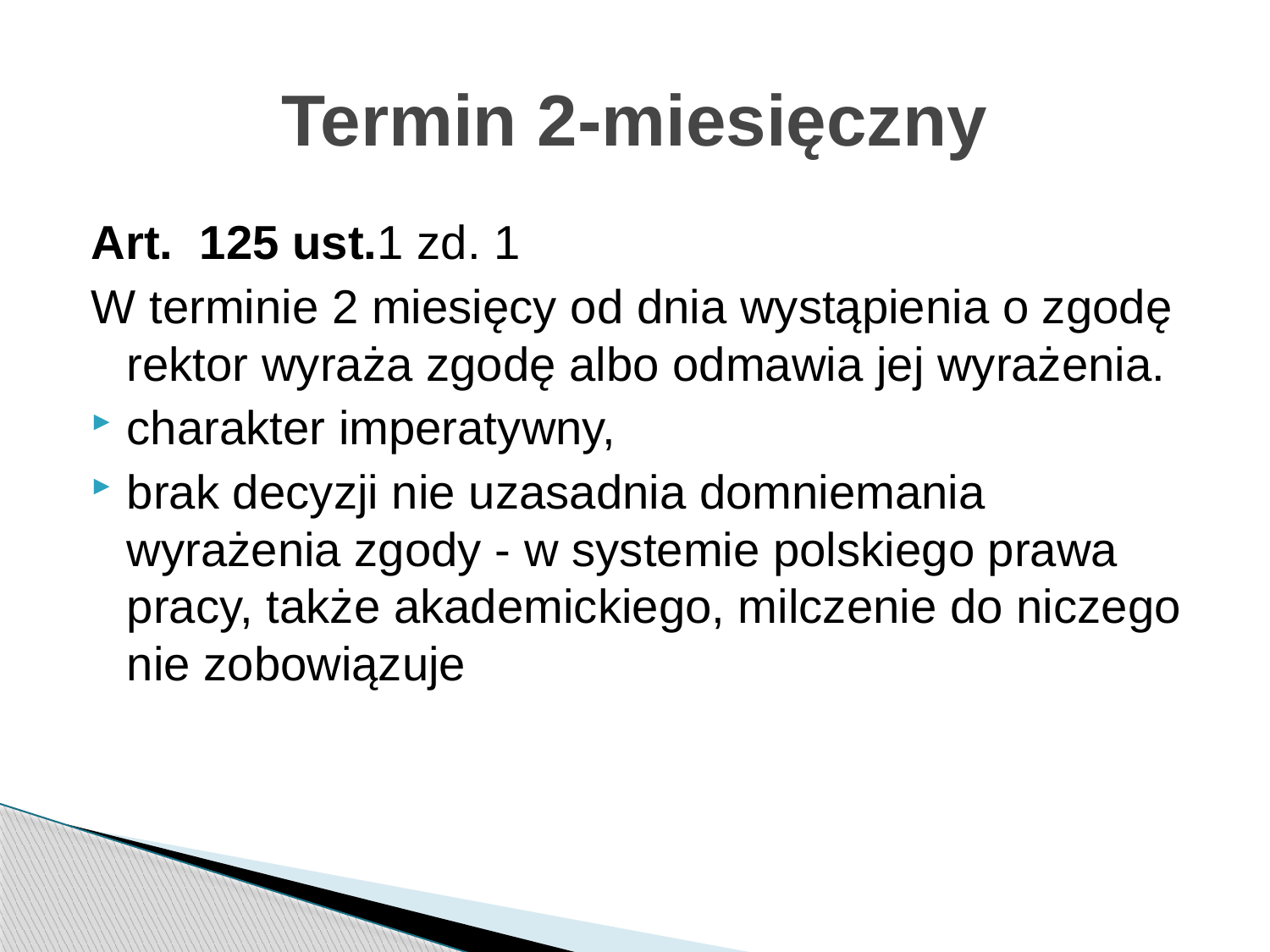

# Termin 2-miesięczny
Art.  125 ust.1 zd. 1
W terminie 2 miesięcy od dnia wystąpienia o zgodę rektor wyraża zgodę albo odmawia jej wyrażenia.
charakter imperatywny,
brak decyzji nie uzasadnia domniemania wyrażenia zgody - w systemie polskiego prawa pracy, także akademickiego, milczenie do niczego nie zobowiązuje